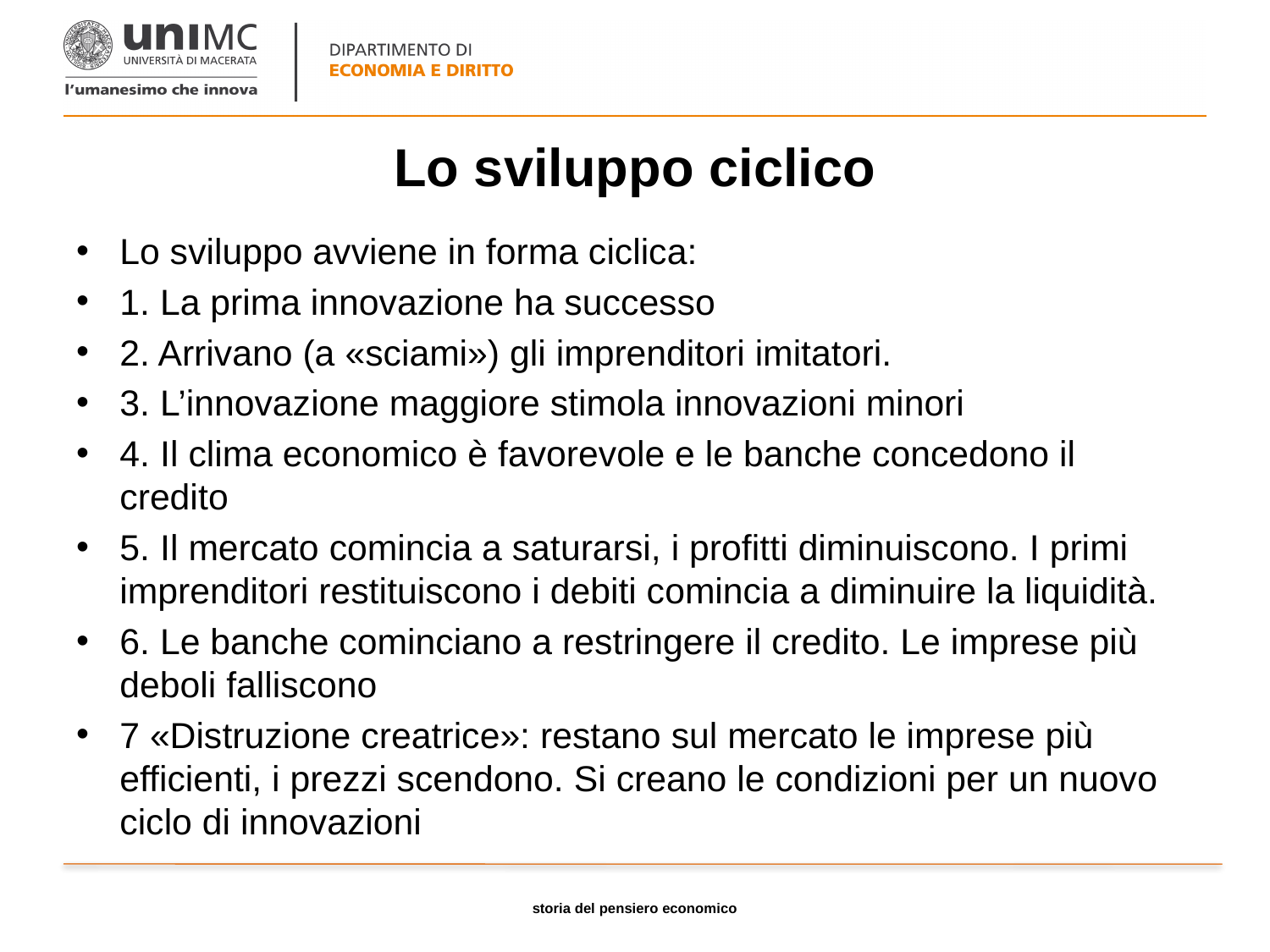

# Lo sviluppo ciclico
Lo sviluppo avviene in forma ciclica:
1. La prima innovazione ha successo
2. Arrivano (a «sciami») gli imprenditori imitatori.
3. L’innovazione maggiore stimola innovazioni minori
4. Il clima economico è favorevole e le banche concedono il credito
5. Il mercato comincia a saturarsi, i profitti diminuiscono. I primi imprenditori restituiscono i debiti comincia a diminuire la liquidità.
6. Le banche cominciano a restringere il credito. Le imprese più deboli falliscono
7 «Distruzione creatrice»: restano sul mercato le imprese più efficienti, i prezzi scendono. Si creano le condizioni per un nuovo ciclo di innovazioni
storia del pensiero economico